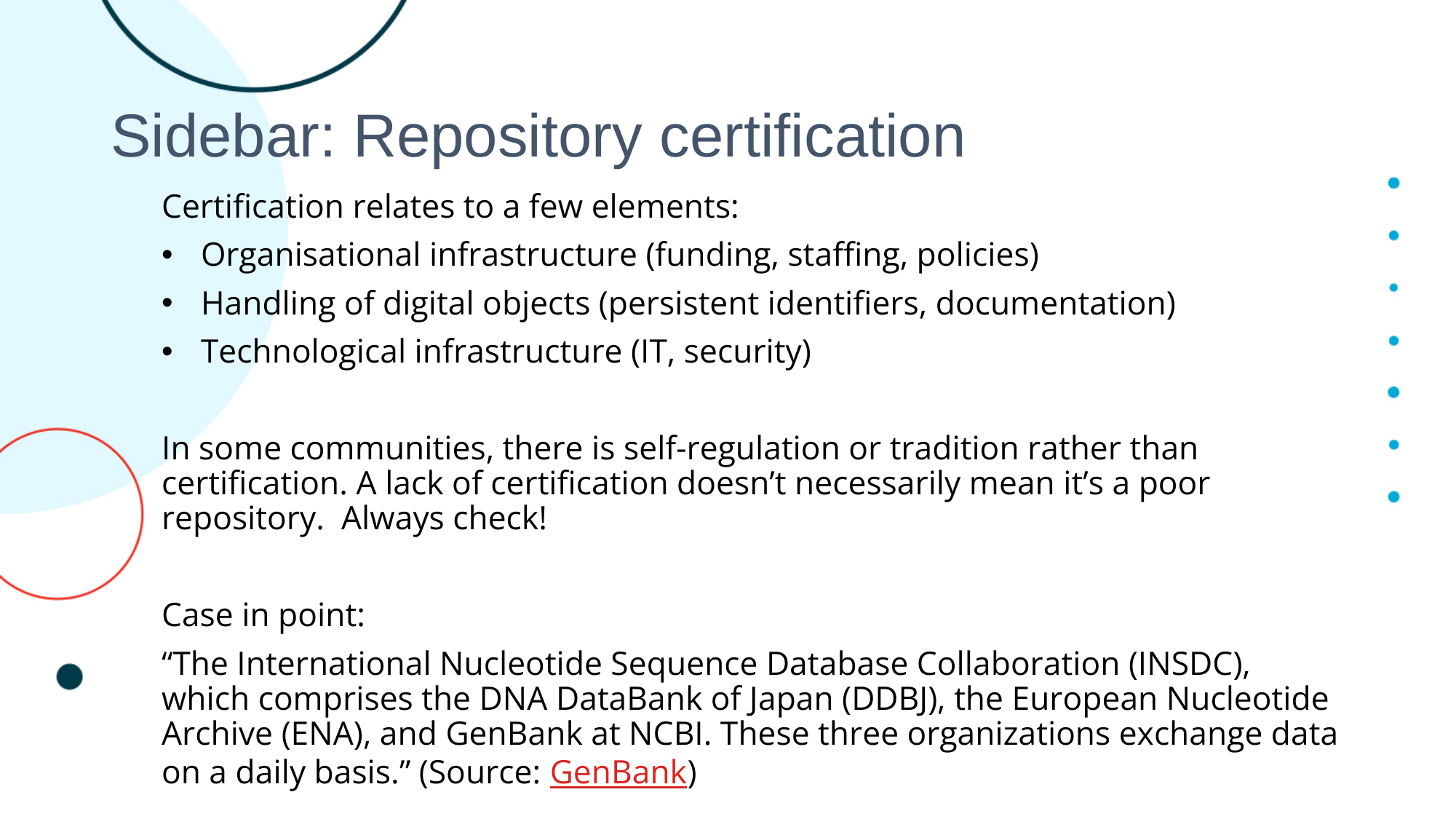

# Sidebar: Repository certification
Certification relates to a few elements:
Organisational infrastructure (funding, staffing, policies)
Handling of digital objects (persistent identifiers, documentation)
Technological infrastructure (IT, security)

In some communities, there is self-regulation or tradition rather than certification. A lack of certification doesn’t necessarily mean it’s a poor repository.  Always check!

Case in point:
“The International Nucleotide Sequence Database Collaboration (INSDC), which comprises the DNA DataBank of Japan (DDBJ), the European Nucleotide Archive (ENA), and GenBank at NCBI. These three organizations exchange data on a daily basis.” (Source: GenBank)